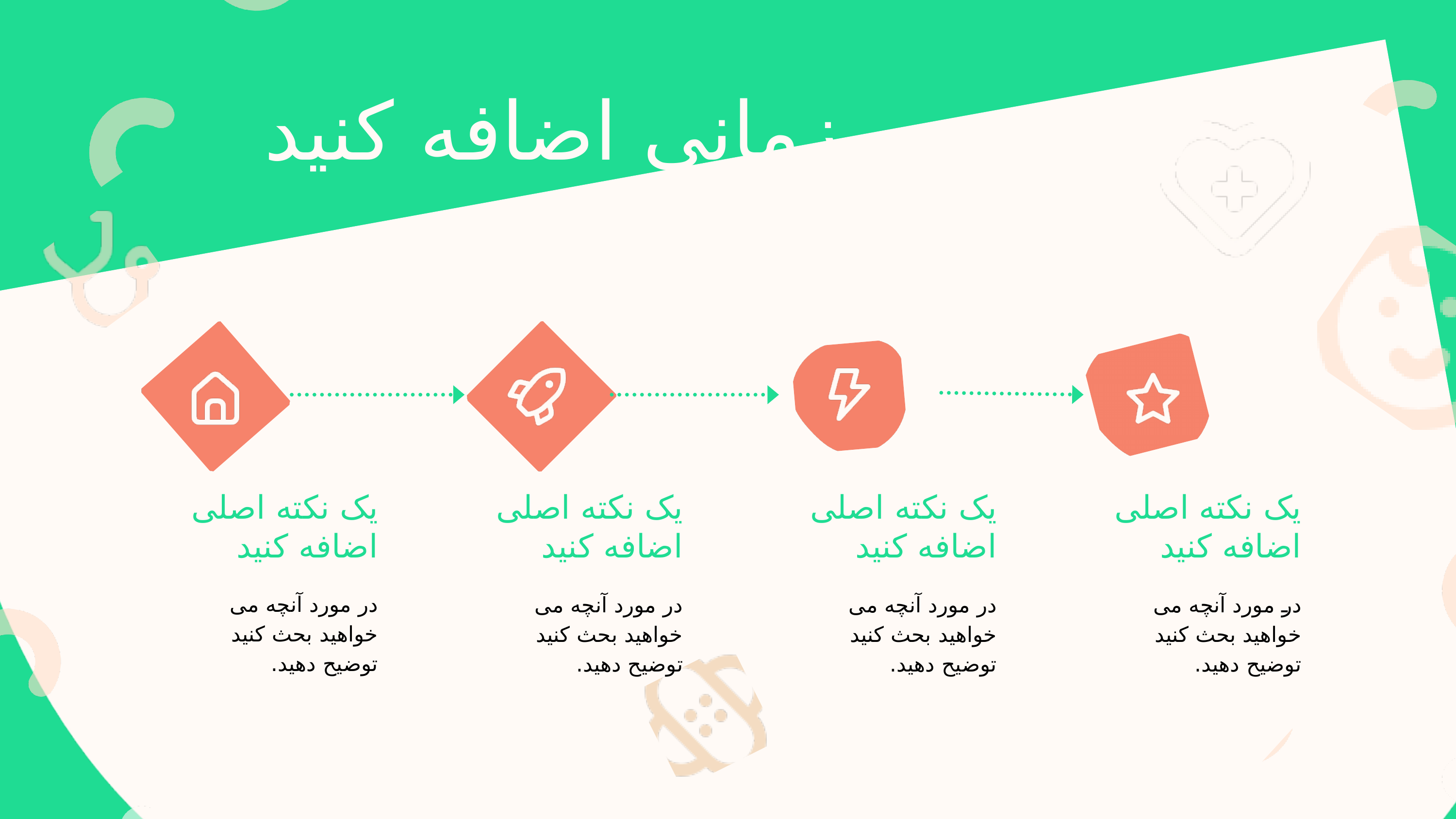

یک صفحه زمانی اضافه کنید

یک نکته اصلی اضافه کنید
در مورد آنچه می خواهید بحث کنید توضیح دهید.
یک نکته اصلی اضافه کنید
در مورد آنچه می خواهید بحث کنید توضیح دهید.
یک نکته اصلی اضافه کنید
در مورد آنچه می خواهید بحث کنید توضیح دهید.
یک نکته اصلی اضافه کنید
در مورد آنچه می خواهید بحث کنید توضیح دهید.